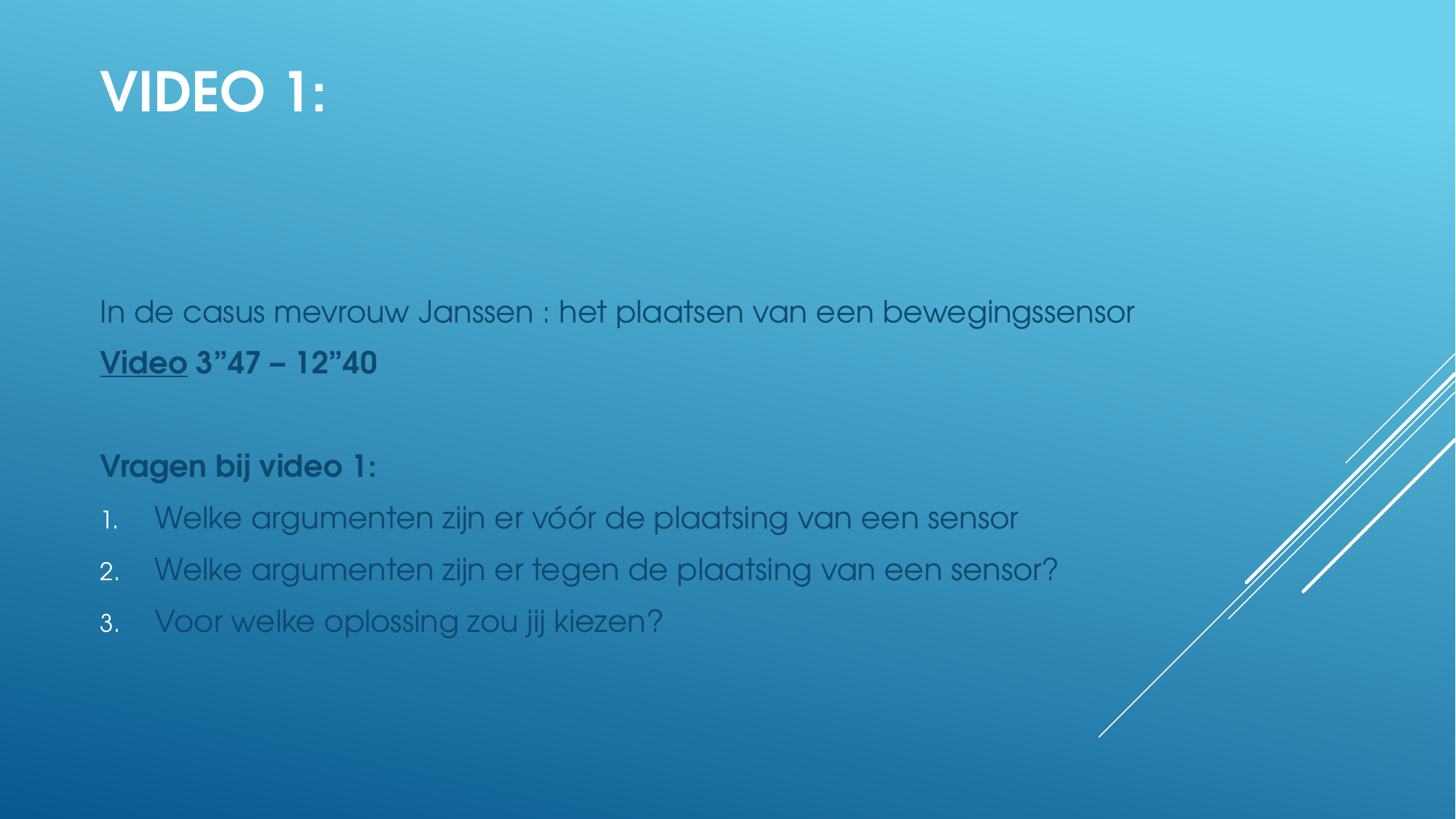

# Video 1:
In de casus mevrouw Janssen : het plaatsen van een bewegingssensor
Video 3”47 – 12”40

Vragen bij video 1:
Welke argumenten zijn er vóór de plaatsing van een sensor
Welke argumenten zijn er tegen de plaatsing van een sensor?
Voor welke oplossing zou jij kiezen?